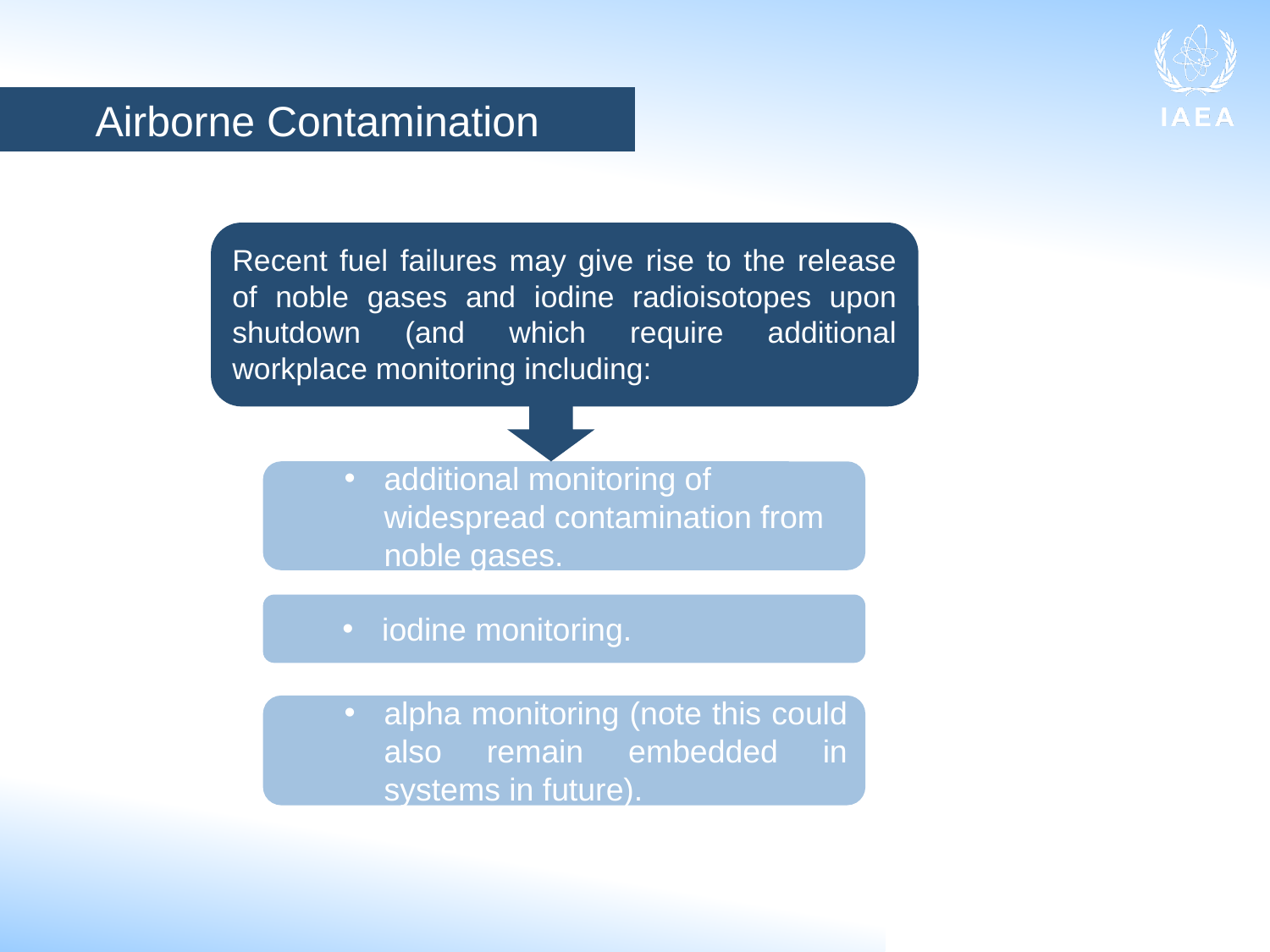

Airborne Contamination

Recent fuel failures may give rise to the release of noble gases and iodine radioisotopes upon shutdown (and which require additional workplace monitoring including:

additional monitoring of widespread contamination from  noble gases.
iodine monitoring.
alpha monitoring (note this could also remain embedded in systems in future).